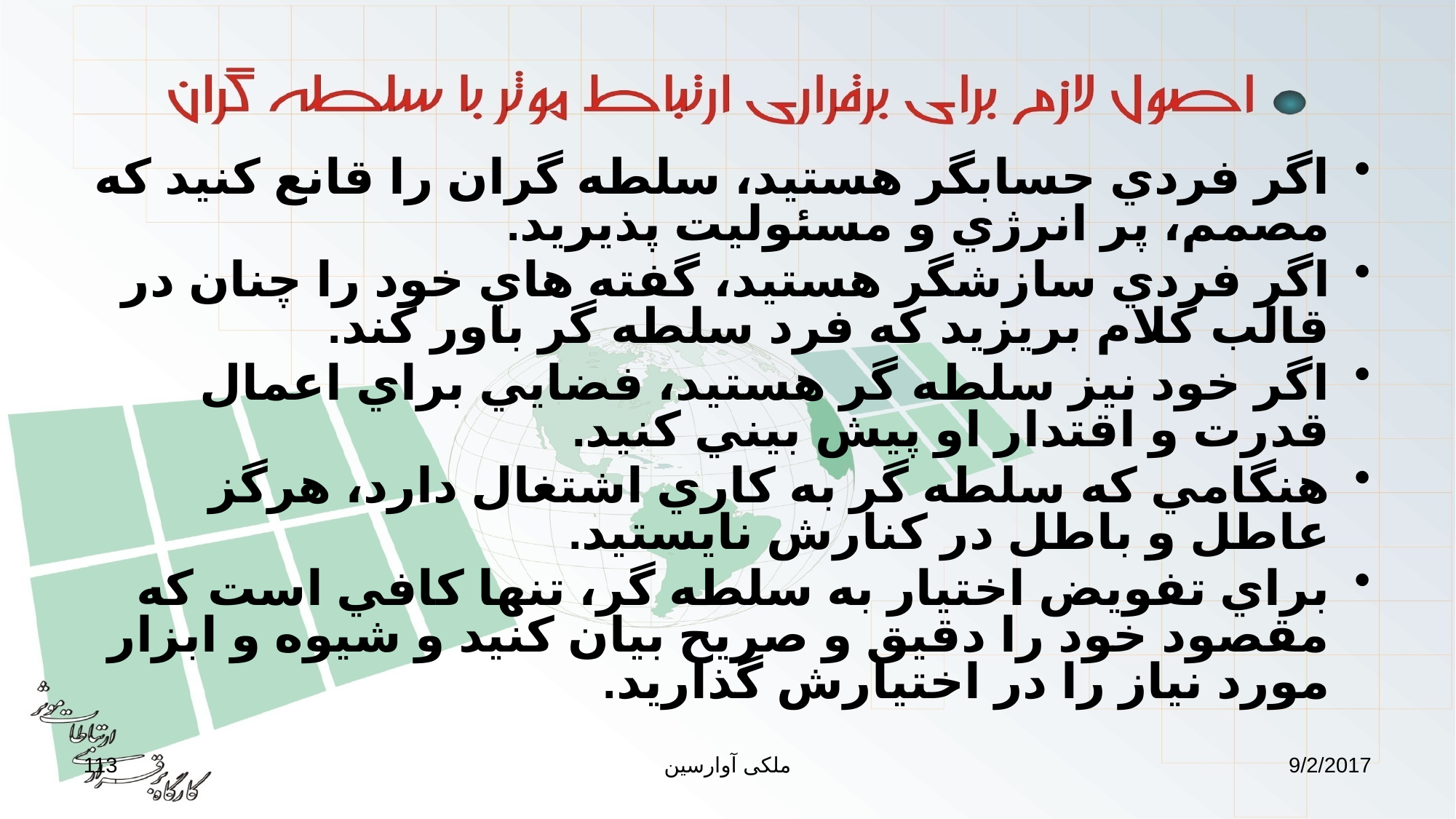

اگر فردي حسابگر هستيد، سلطه گران را قانع كنيد كه مصمم، پر انرژي و مسئوليت پذيريد.
اگر فردي سازشگر هستيد، گفته هاي خود را چنان در قالب كلام بريزيد كه فرد سلطه گر باور كند.
اگر خود نيز سلطه گر هستيد، فضايي براي اعمال قدرت و اقتدار او پيش بيني كنيد.
هنگامي كه سلطه گر به كاري اشتغال دارد، هرگز عاطل و باطل در كنارش نايستيد.
براي تفويض اختيار به سلطه گر، تنها كافي است كه مقصود خود را دقيق و صريح بيان كنيد و شيوه و ابزار مورد نياز را در اختيارش گذاريد.
113
ملکی آوارسین
9/2/2017